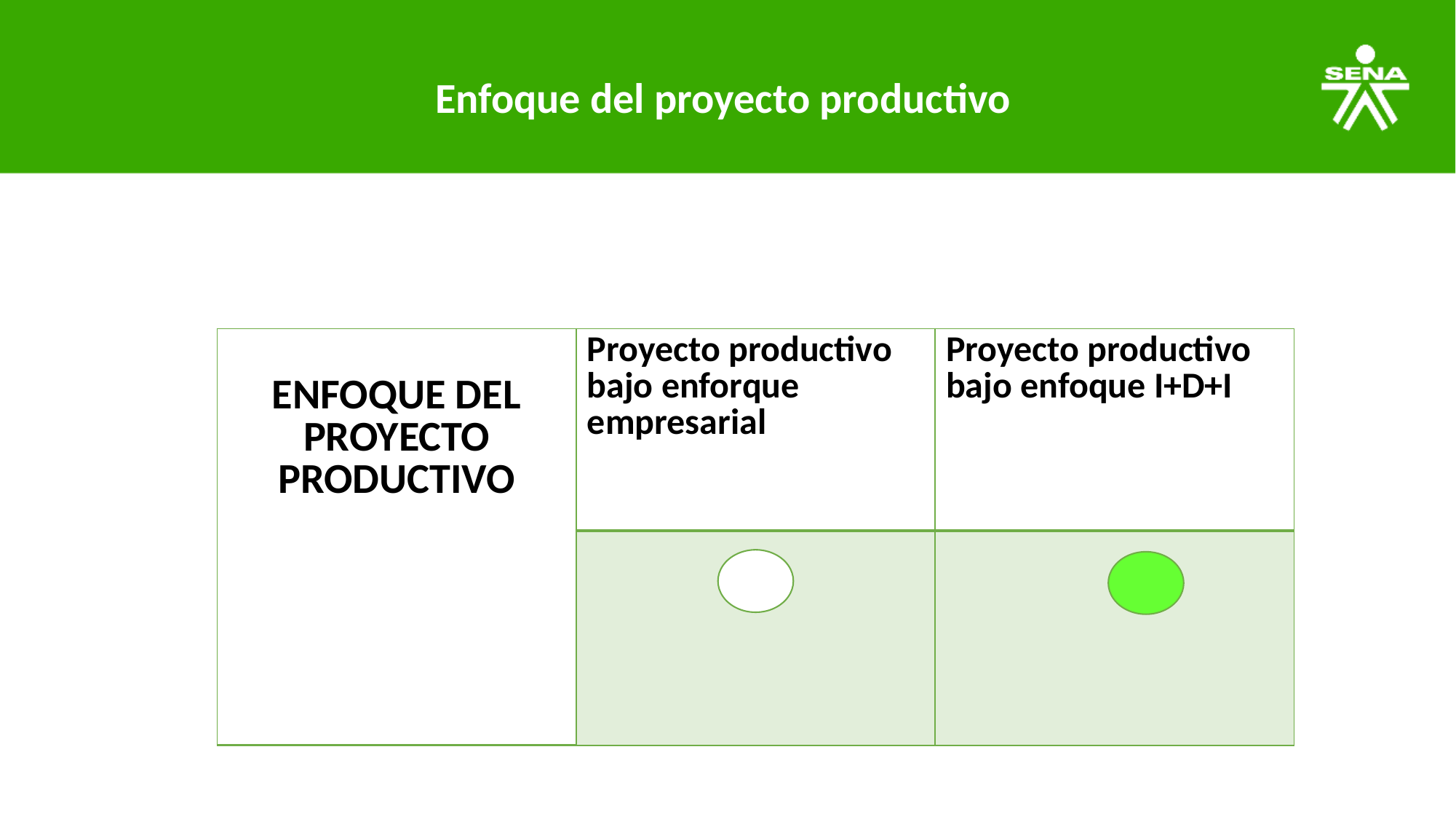

Enfoque del proyecto productivo
| ENFOQUE DEL PROYECTO PRODUCTIVO | Proyecto productivo bajo enforque empresarial | Proyecto productivo bajo enfoque I+D+I |
| --- | --- | --- |
|  |  |  |